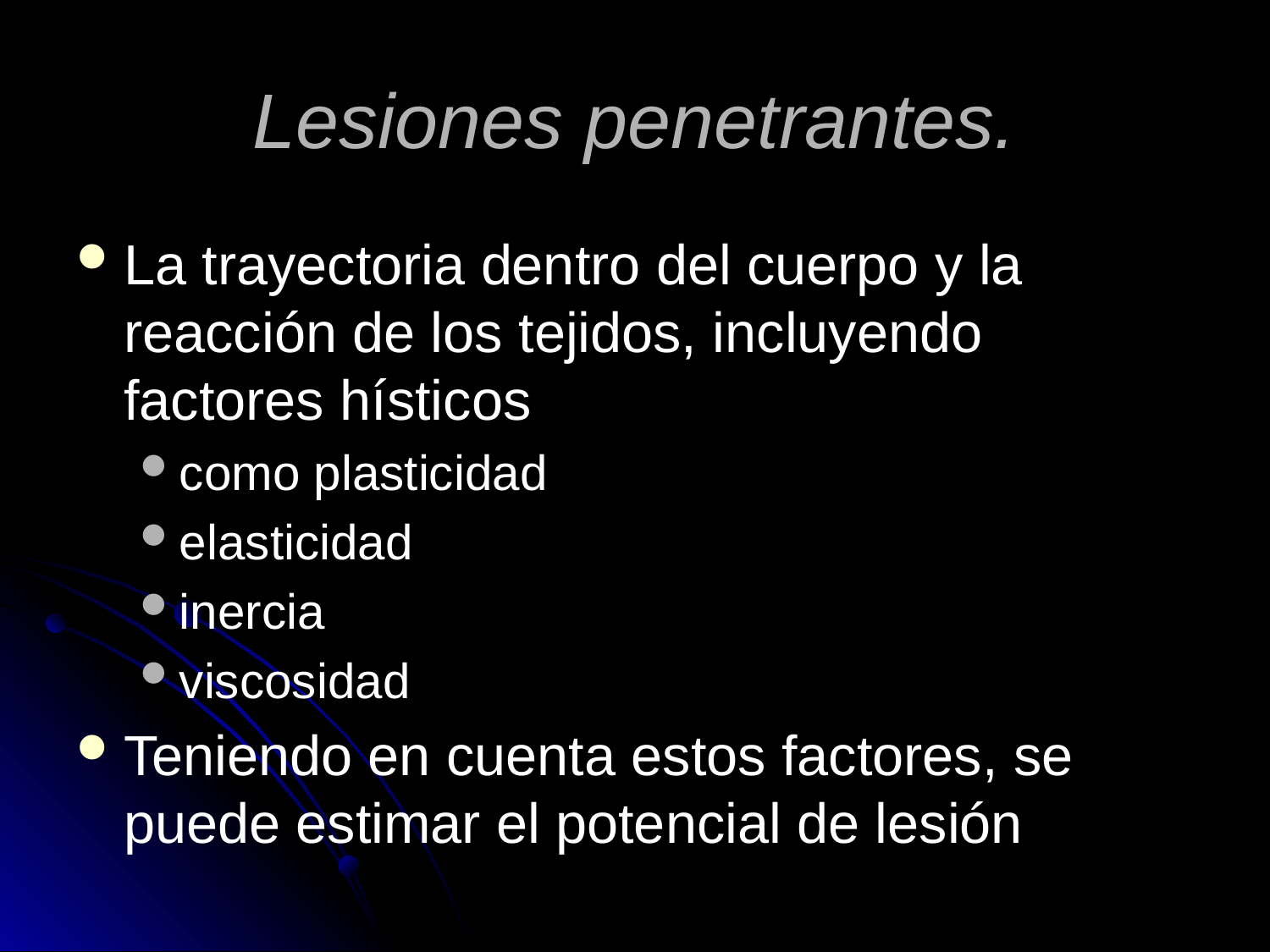

# Lesiones penetrantes.
La trayectoria dentro del cuerpo y la reacción de los tejidos, incluyendo factores hísticos
como plasticidad
elasticidad
inercia
viscosidad
Teniendo en cuenta estos factores, se puede estimar el potencial de lesión